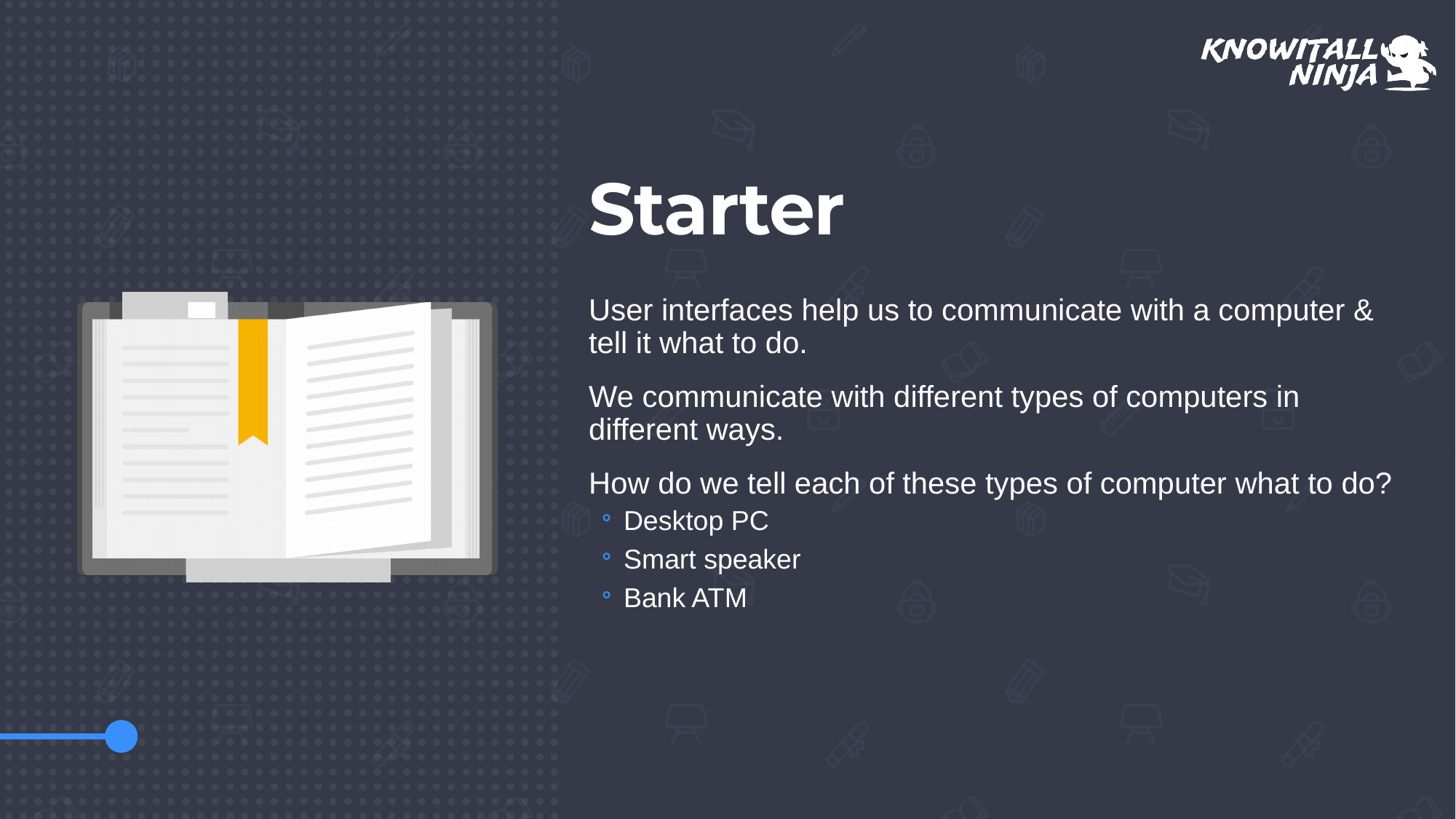

# Starter
User interfaces help us to communicate with a computer & tell it what to do.
We communicate with different types of computers in different ways.
How do we tell each of these types of computer what to do?
Desktop PC
Smart speaker
Bank ATM